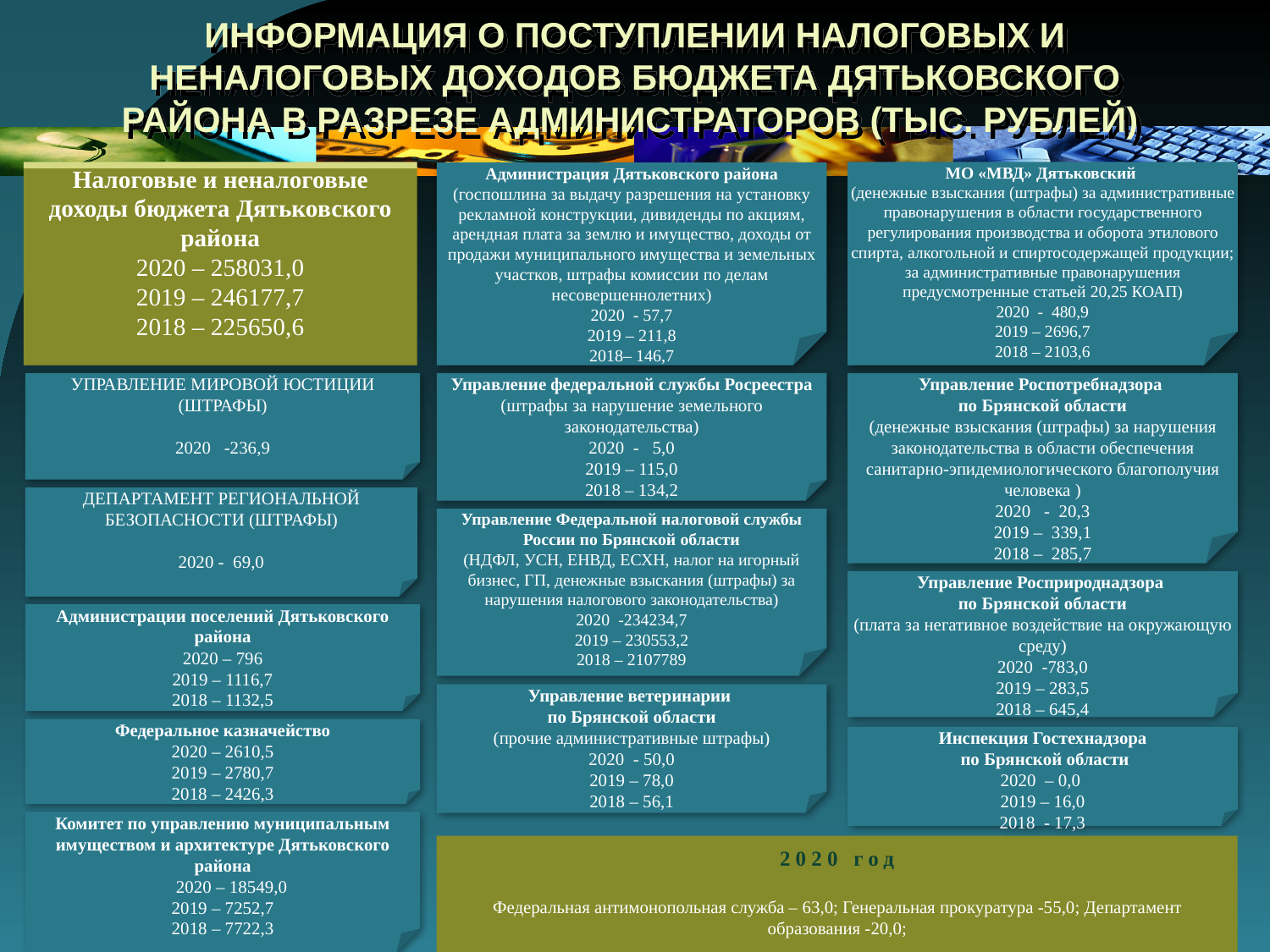

# ИНФОРМАЦИЯ О ПОСТУПЛЕНИИ НАЛОГОВЫХ И НЕНАЛОГОВЫХ ДОХОДОВ БЮДЖЕТА ДЯТЬКОВСКОГО РАЙОНА В РАЗРЕЗЕ АДМИНИСТРАТОРОВ (ТЫС. РУБЛЕЙ)

МО «МВД» Дятьковский
(денежные взыскания (штрафы) за административные правонарушения в области государственного регулирования производства и оборота этилового спирта, алкогольной и спиртосодержащей продукции; за административные правонарушения предусмотренные статьей 20,25 КОАП)
2020  -  480,9
2019 – 2696,7
2018 – 2103,6

Администрация Дятьковского района
(госпошлина за выдачу разрешения на установку рекламной конструкции, дивиденды по акциям, арендная плата за землю и имущество, доходы от продажи муниципального имущества и земельных участков, штрафы комиссии по делам несовершеннолетних)
2020  - 57,7
2019 – 211,8
2018– 146,7

Налоговые и неналоговые доходы бюджета Дятьковского района
2020 – 258031,0
2019 – 246177,7
2018 – 225650,6

Управление федеральной службы Росреестра
(штрафы за нарушение земельного законодательства)
2020  -   5,0
2019 – 115,0
2018 – 134,2

УПРАВЛЕНИЕ МИРОВОЙ ЮСТИЦИИ (ШТРАФЫ)

2020   -236,9
Управление Роспотребнадзора
по Брянской области
(денежные взыскания (штрафы) за нарушения законодательства в области обеспечения санитарно-эпидемиологического благополучия человека )
2020   -  20,3
2019 –  339,1
2018 –  285,7

ДЕПАРТАМЕНТ РЕГИОНАЛЬНОЙ БЕЗОПАСНОСТИ (ШТРАФЫ)

2020 -  69,0
Управление Федеральной налоговой службы России по Брянской области
(НДФЛ, УСН, ЕНВД, ЕСХН, налог на игорный бизнес, ГП, денежные взыскания (штрафы) за нарушения налогового законодательства)
2020  -234234,7
2019 – 230553,2
2018 – 2107789

Управление Росприроднадзора
по Брянской области
(плата за негативное воздействие на окружающую среду)
2020  -783,0
2019 – 283,5
2018 – 645,4

Администрации поселений Дятьковского района
2020 – 796
2019 – 1116,7
2018 – 1132,5
Управление ветеринарии
по Брянской области
(прочие административные штрафы)
2020  - 50,0
2019 – 78,0
2018 – 56,1

Федеральное казначейство
2020 – 2610,5
2019 – 2780,7
2018 – 2426,3
Инспекция Гостехнадзора
 по Брянской области
2020  – 0,0
2019 – 16,0
2018  - 17,3
Комитет по управлению муниципальным имуществом и архитектуре Дятьковского района
    2020 – 18549,0
2019 – 7252,7
2018 – 7722,3

2020 год

Федеральная антимонопольная служба – 63,0; Генеральная прокуратура -55,0; Департамент образования -20,0;